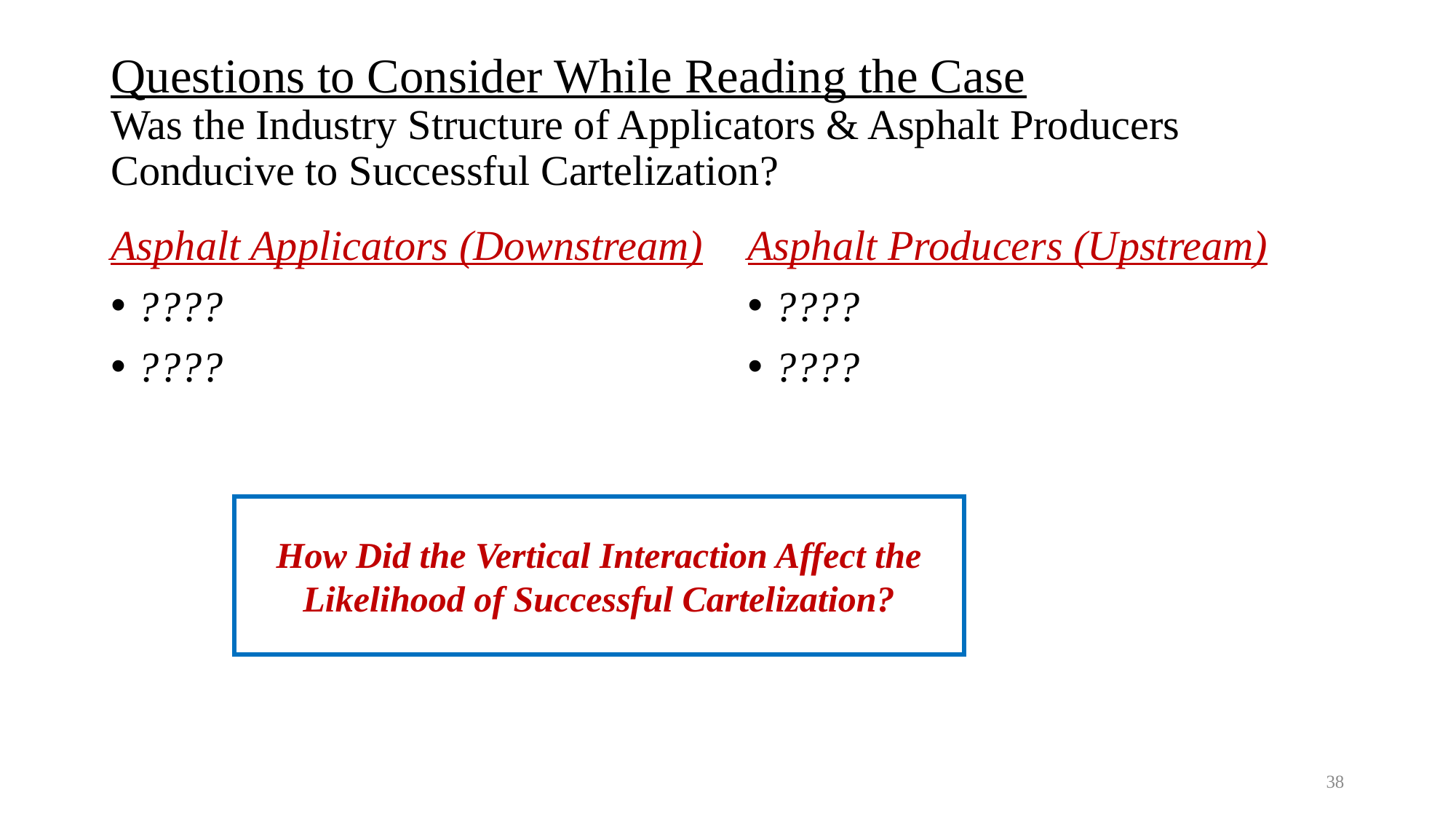

# Questions to Consider While Reading the Case Was the Industry Structure of Applicators & Asphalt Producers Conducive to Successful Cartelization?
Asphalt Applicators (Downstream)
????
????
Asphalt Producers (Upstream)
????
????
How Did the Vertical Interaction Affect the Likelihood of Successful Cartelization?
38